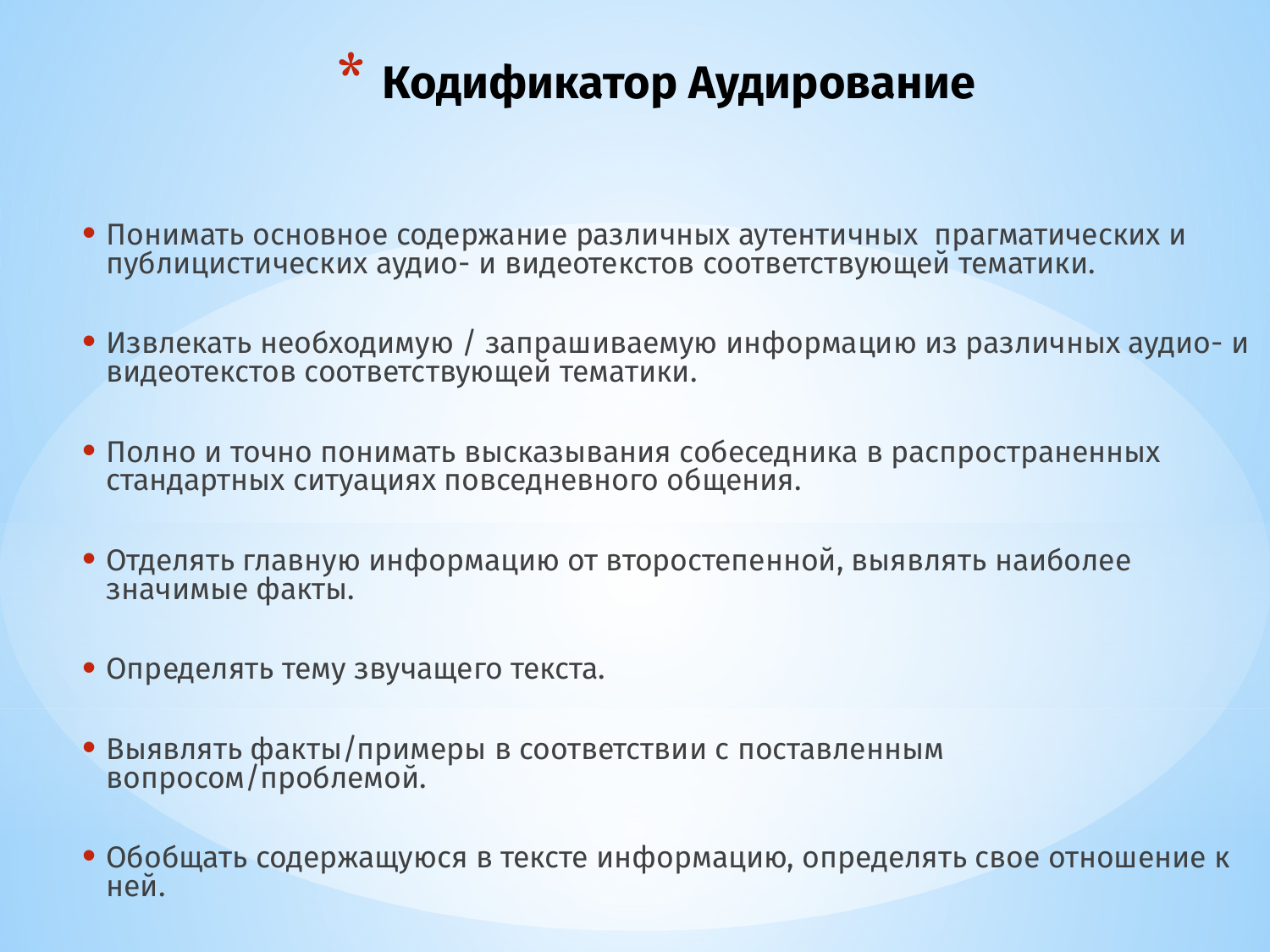

# Кодификатор Аудирование

Понимать основное содержание различных аутентичных  прагматических и публицистических аудио- и видеотекстов соответствующей тематики.

Извлекать необходимую / запрашиваемую информацию из различных аудио- и видеотекстов соответствующей тематики.

Полно и точно понимать высказывания собеседника в распространенных стандартных ситуациях повседневного общения.

Отделять главную информацию от второстепенной, выявлять наиболее значимые факты.

Определять тему звучащего текста.

Выявлять факты/примеры в соответствии с поставленным вопросом/проблемой.

Обобщать содержащуюся в тексте информацию, определять свое отношение к ней.